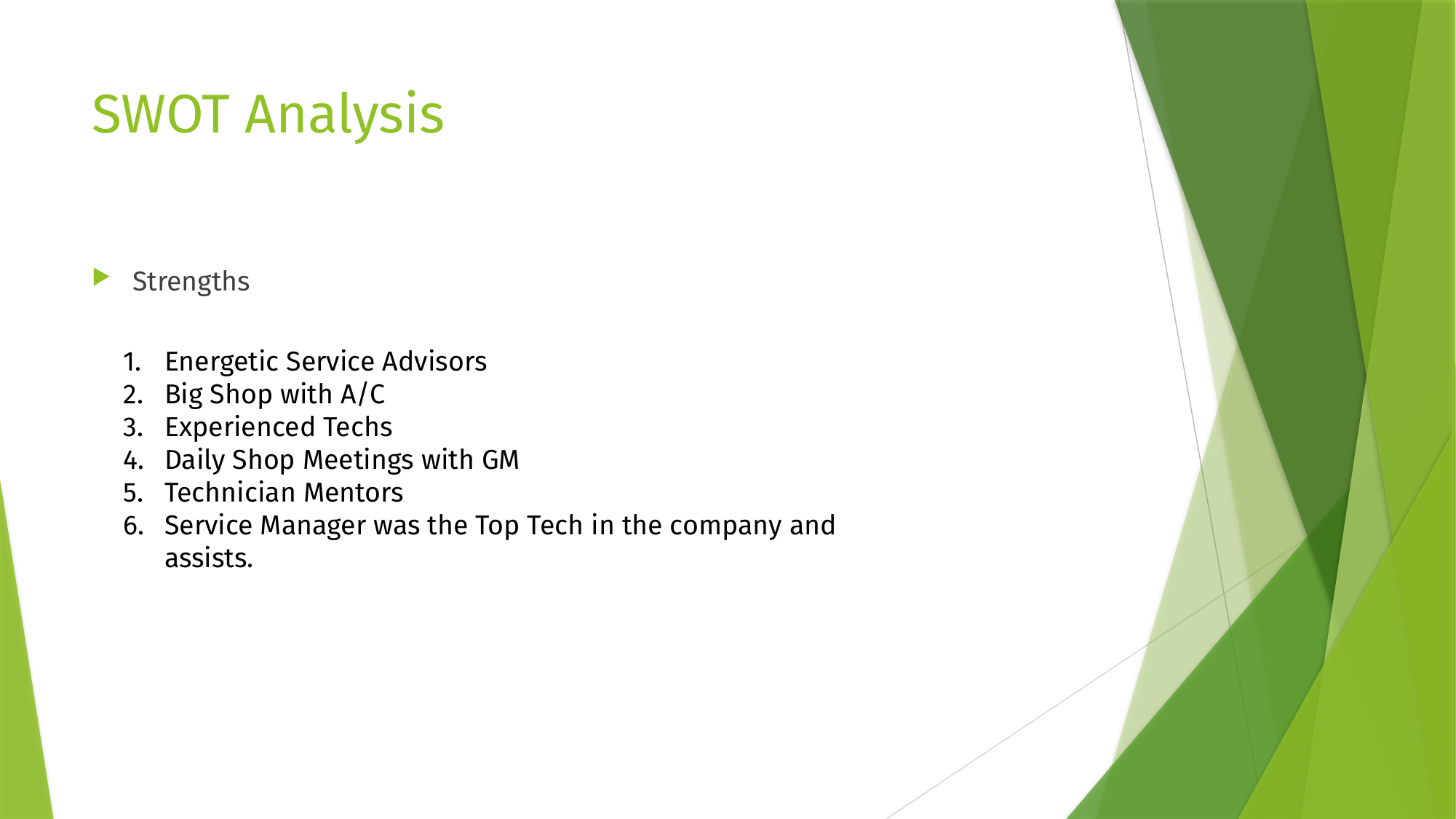

# SWOT Analysis
Strengths
Energetic Service Advisors
Big Shop with A/C
Experienced Techs
Daily Shop Meetings with GM
Technician Mentors
Service Manager was the Top Tech in the company and assists.